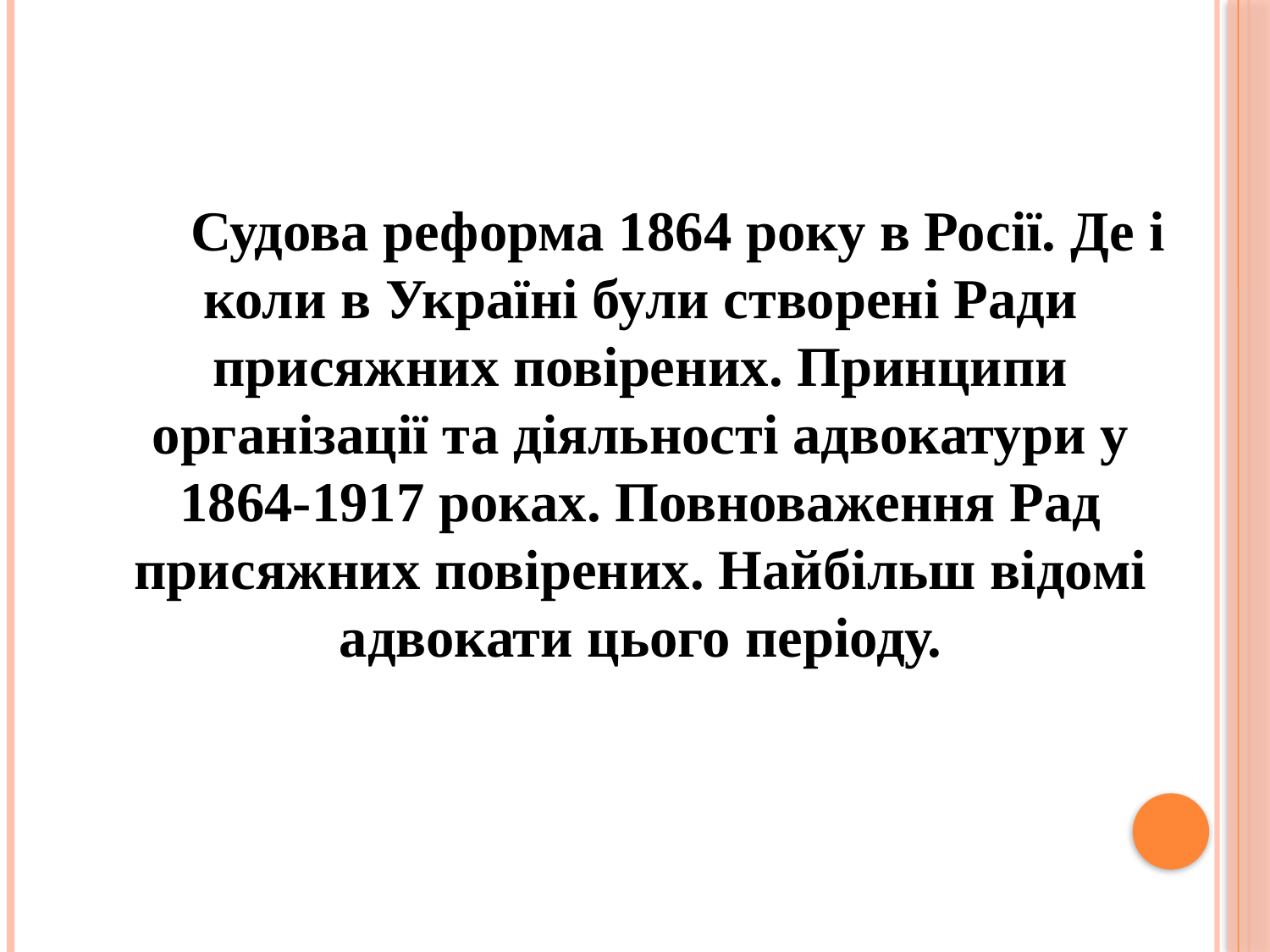

Судова реформа 1864 року в Росії. Де і коли в Україні були створені Ради присяжних повірених. Принципи організації та діяльності адвокатури у 1864-1917 роках. Повноваження Рад присяжних повірених. Найбільш відомі адвокати цього періоду.